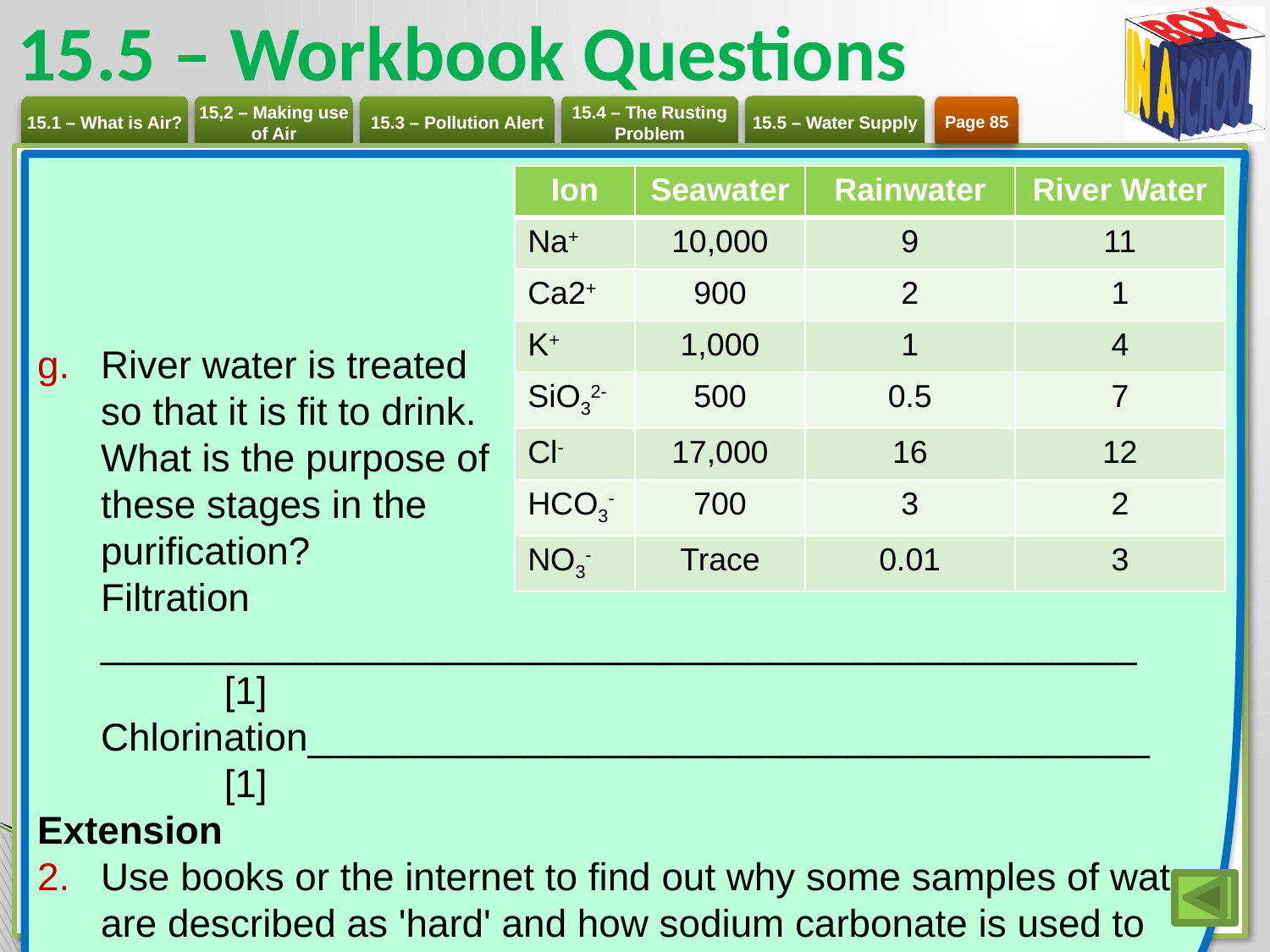

# 15.5 – Workbook Questions
Page 85

River water is treated
so that it is fit to drink.
What is the purpose of
these stages in the
purification?
Filtration ________________________________________________	 [1]
Chlorination_______________________________________	 [1]
Extension
Use books or the internet to find out why some samples of water are described as 'hard' and how sodium carbonate is used to treat hard water.  [4]
| Ion | Seawater | Rainwater | River Water |
| --- | --- | --- | --- |
| Na+ | 10,000 | 9 | 11 |
| Ca2+ | 900 | 2 | 1 |
| K+ | 1,000 | 1 | 4 |
| SiO32- | 500 | 0.5 | 7 |
| Cl- | 17,000 | 16 | 12 |
| HCO3- | 700 | 3 | 2 |
| NO3- | Trace | 0.01 | 3 |